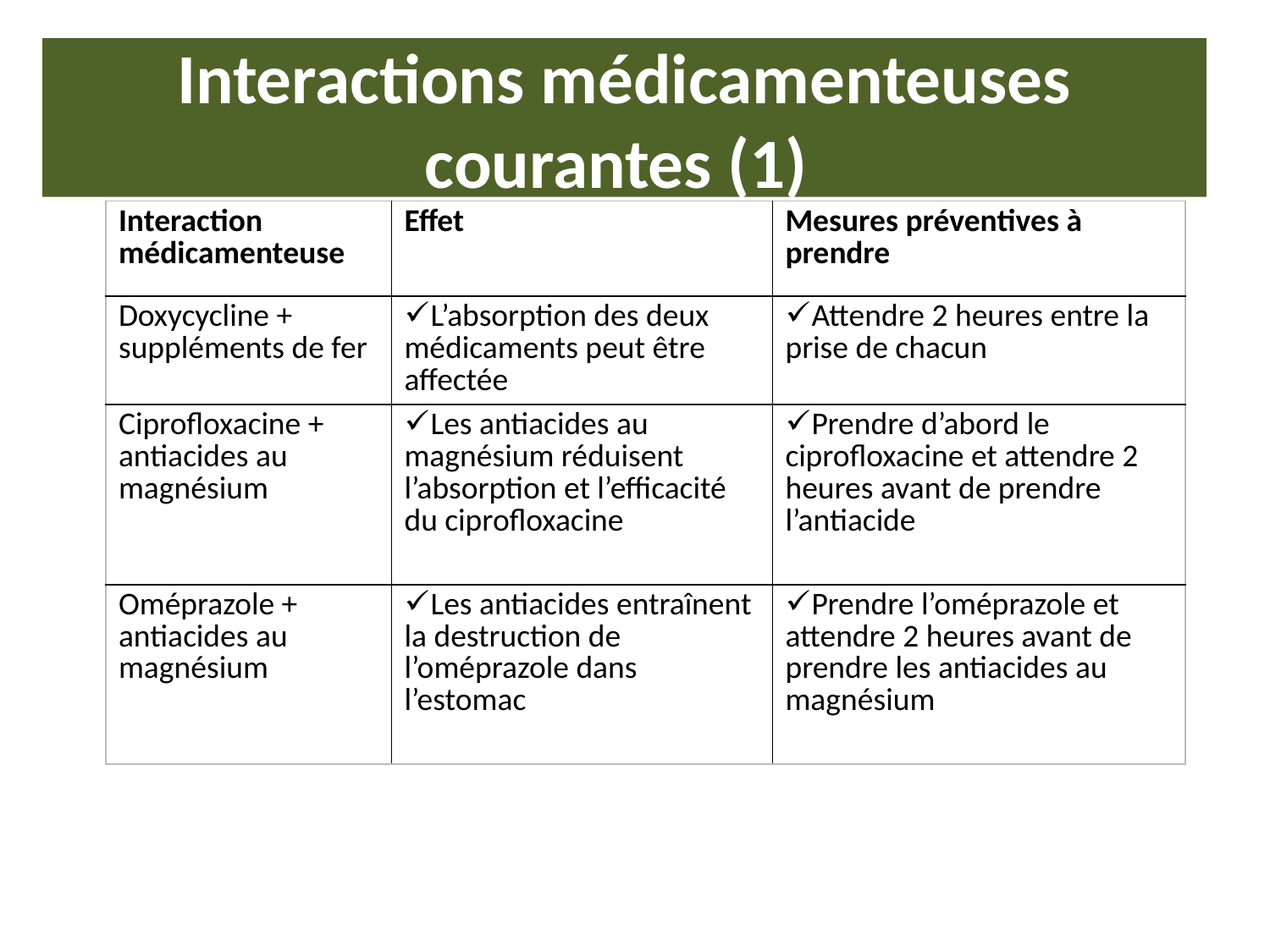

# Interactions médicamenteuses courantes (1)
| Interaction médicamenteuse | Effet | Mesures préventives à prendre |
| --- | --- | --- |
| Doxycycline + suppléments de fer | L’absorption des deux médicaments peut être affectée | Attendre 2 heures entre la prise de chacun |
| Ciprofloxacine + antiacides au magnésium | Les antiacides au magnésium réduisent l’absorption et l’efficacité du ciprofloxacine | Prendre d’abord le ciprofloxacine et attendre 2 heures avant de prendre l’antiacide |
| Oméprazole + antiacides au magnésium | Les antiacides entraînent la destruction de l’oméprazole dans l’estomac | Prendre l’oméprazole et attendre 2 heures avant de prendre les antiacides au magnésium |